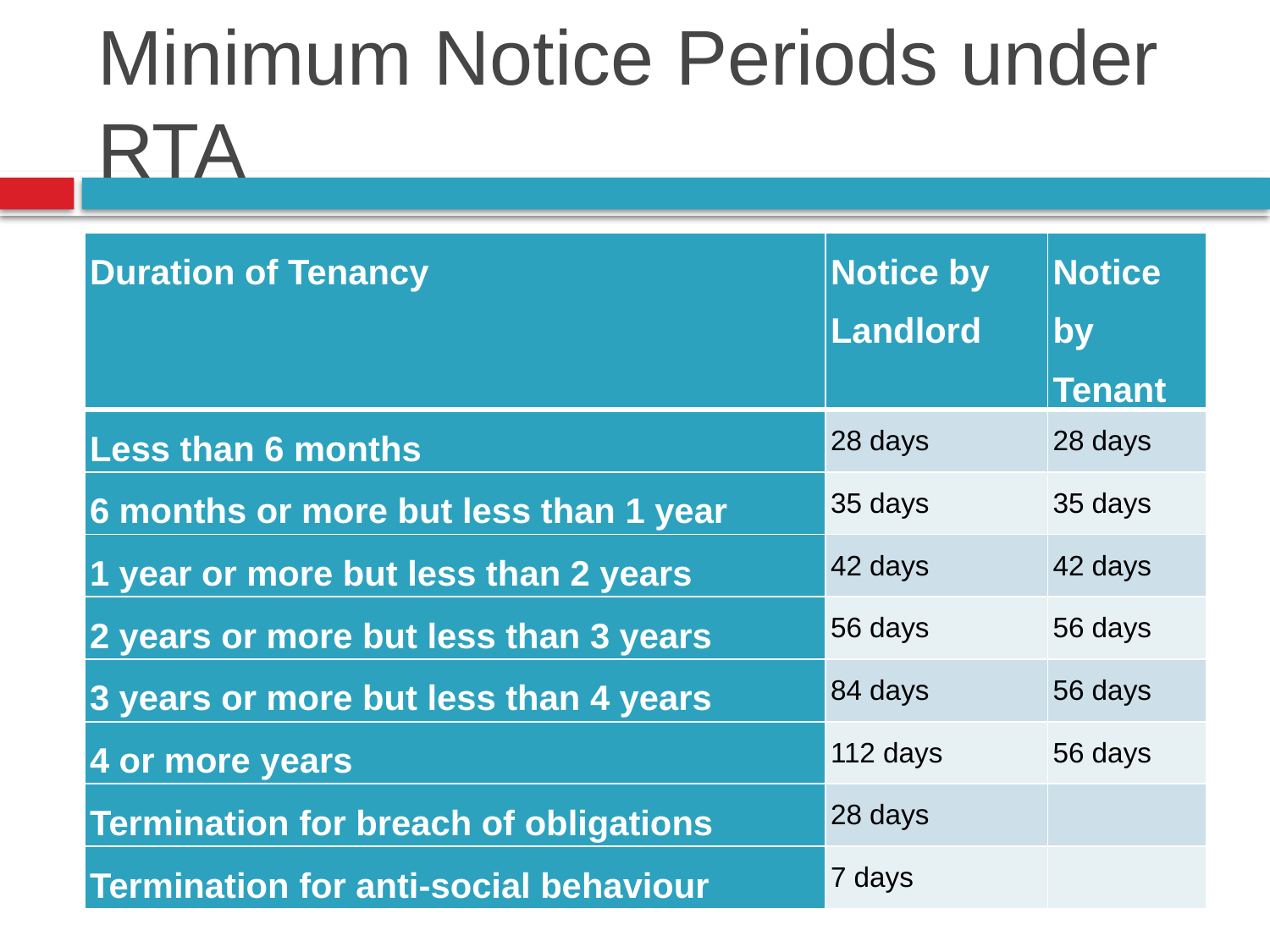

# Minimum Notice Periods under RTA
| Duration of Tenancy | Notice by Landlord | Notice by Tenant |
| --- | --- | --- |
| Less than 6 months | 28 days | 28 days |
| 6 months or more but less than 1 year | 35 days | 35 days |
| 1 year or more but less than 2 years | 42 days | 42 days |
| 2 years or more but less than 3 years | 56 days | 56 days |
| 3 years or more but less than 4 years | 84 days | 56 days |
| 4 or more years | 112 days | 56 days |
| Termination for breach of obligations | 28 days |  |
| Termination for anti-social behaviour | 7 days |  |